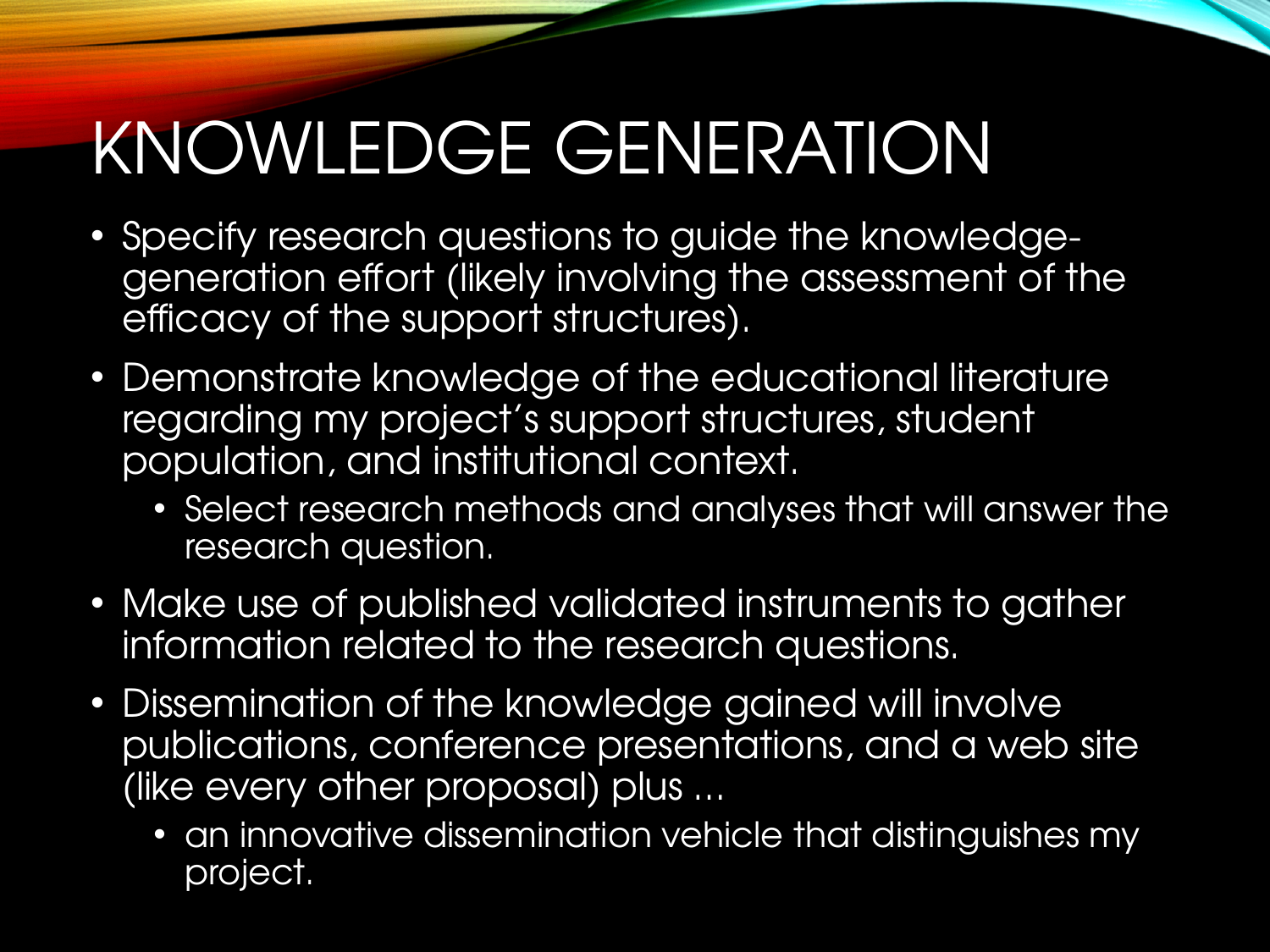

# Knowledge Generation
Specify research questions to guide the knowledge-generation effort (likely involving the assessment of the efficacy of the support structures).
Demonstrate knowledge of the educational literature regarding my project’s support structures, student population, and institutional context.
Select research methods and analyses that will answer the research question.
Make use of published validated instruments to gather information related to the research questions.
Dissemination of the knowledge gained will involve publications, conference presentations, and a web site (like every other proposal) plus …
an innovative dissemination vehicle that distinguishes my project.